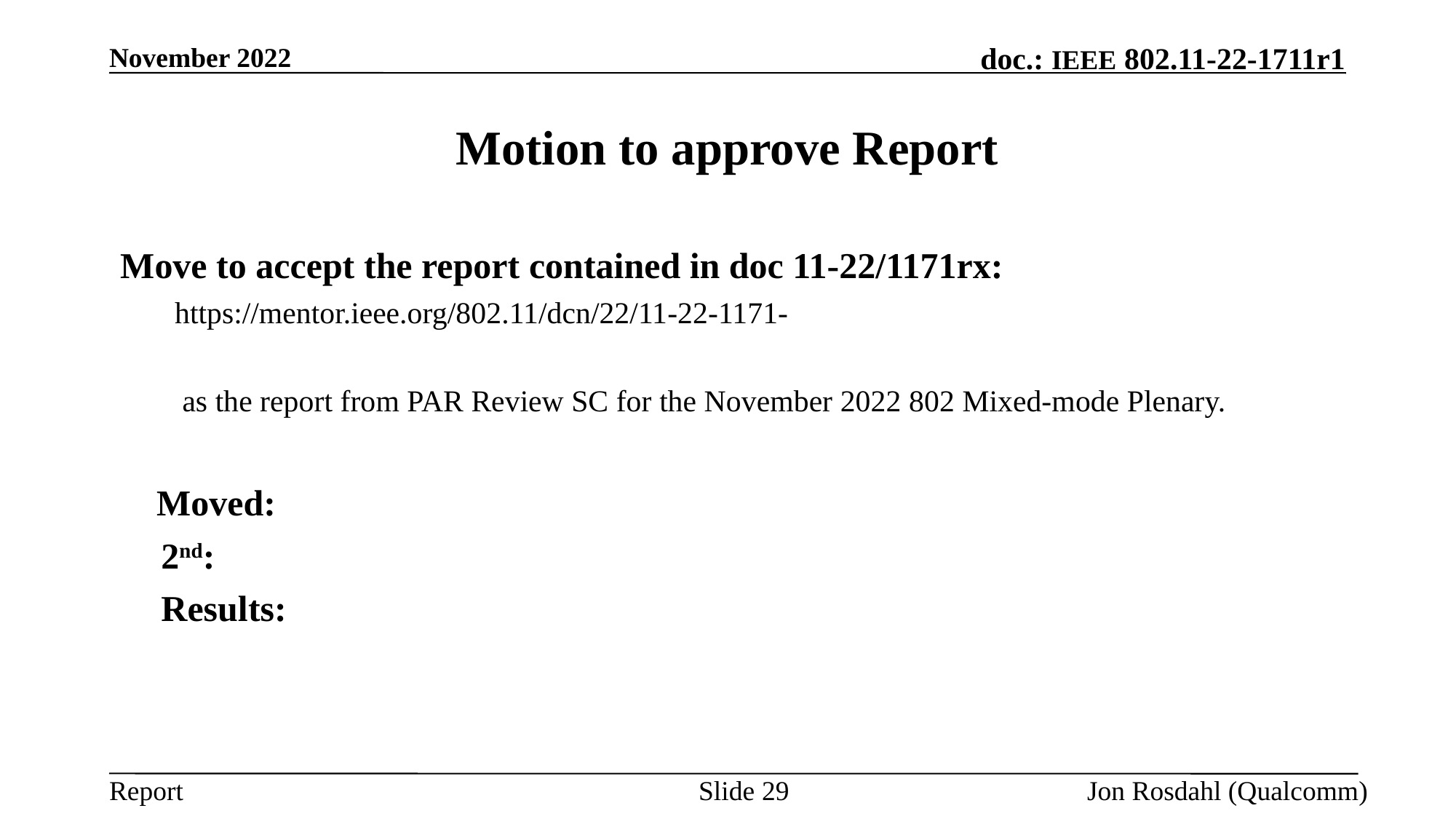

November 2022
# Motion to approve Report
Move to accept the report contained in doc 11-22/1171rx:
https://mentor.ieee.org/802.11/dcn/22/11-22-1171-

 as the report from PAR Review SC for the November 2022 802 Mixed-mode Plenary.

    Moved:
	2nd:
	Results:
Slide 29
Jon Rosdahl (Qualcomm)